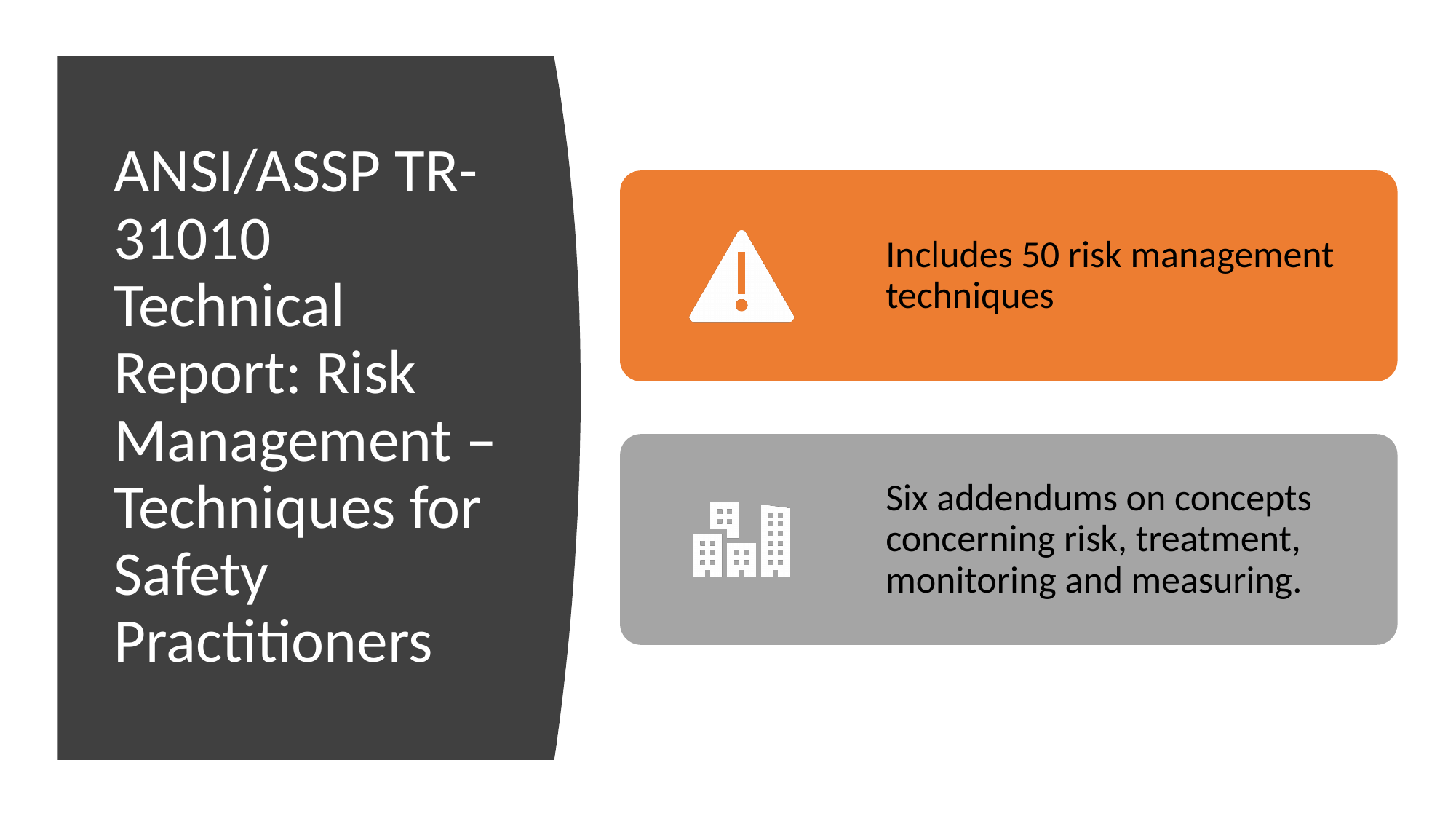

Includes 50 risk management techniques
Six addendums on concepts concerning risk, treatment, monitoring and measuring.

# ANSI/ASSP TR-31010 Technical Report: Risk Management – Techniques for Safety Practitioners